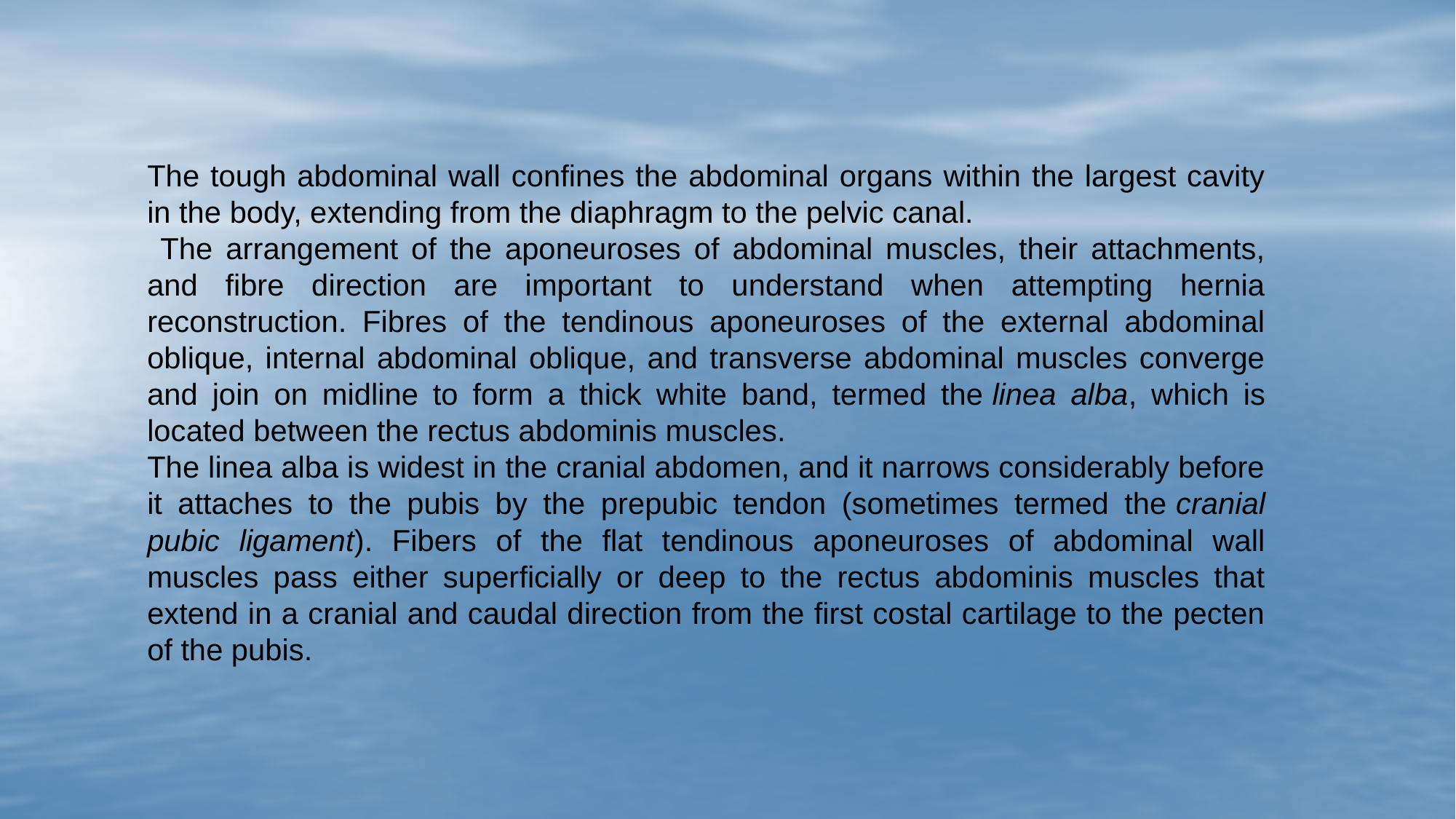

The tough abdominal wall confines the abdominal organs within the largest cavity in the body, extending from the diaphragm to the pelvic canal.
 The arrangement of the aponeuroses of abdominal muscles, their attachments, and fibre direction are important to understand when attempting hernia reconstruction. Fibres of the tendinous aponeuroses of the external abdominal oblique, internal abdominal oblique, and transverse abdominal muscles converge and join on midline to form a thick white band, termed the linea alba, which is located between the rectus abdominis muscles.
The linea alba is widest in the cranial abdomen, and it narrows considerably before it attaches to the pubis by the prepubic tendon (sometimes termed the cranial pubic ligament). Fibers of the flat tendinous aponeuroses of abdominal wall muscles pass either superficially or deep to the rectus abdominis muscles that extend in a cranial and caudal direction from the first costal cartilage to the pecten of the pubis.